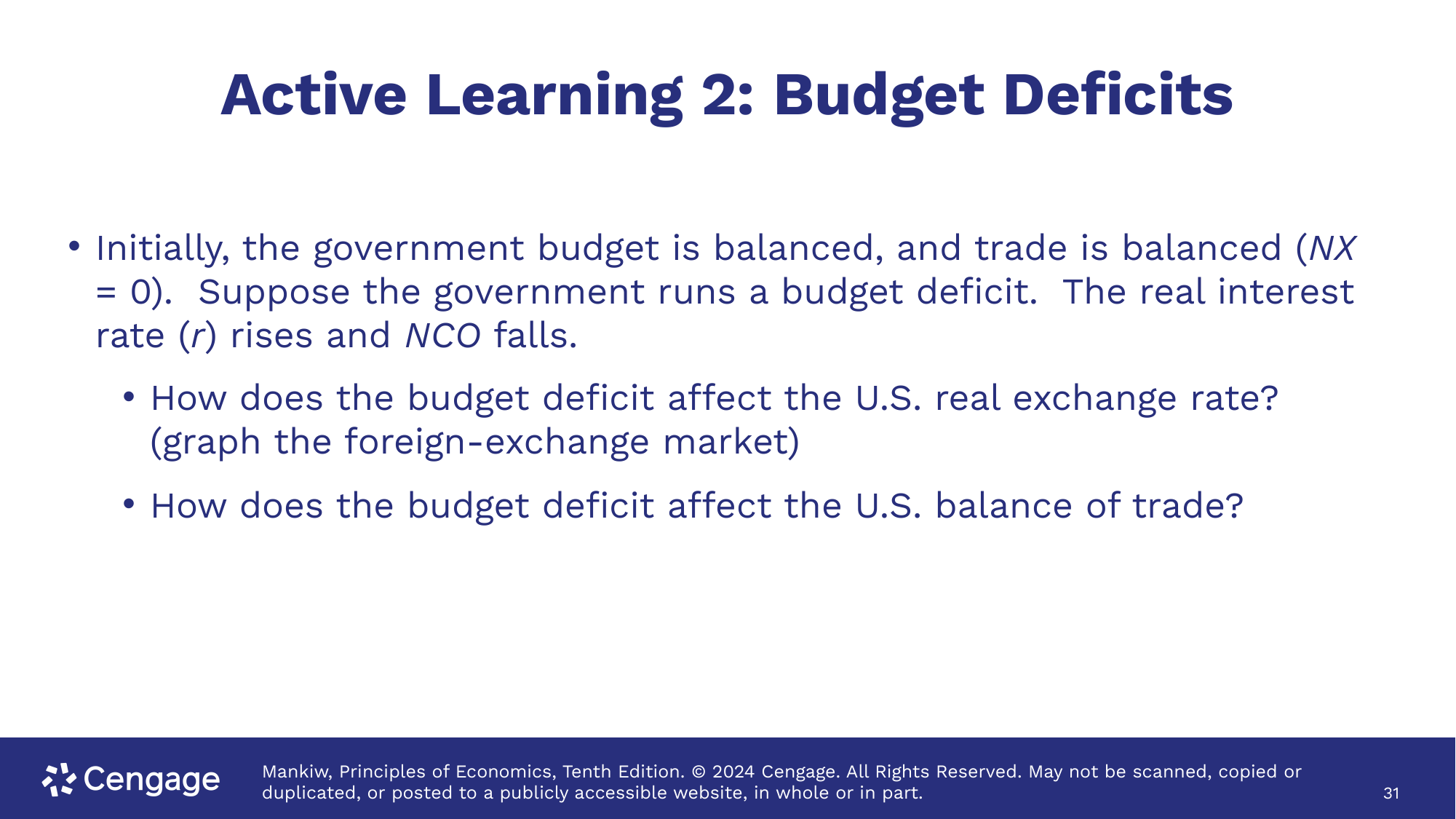

# Active Learning 2: Budget Deficits
Initially, the government budget is balanced, and trade is balanced (NX = 0).  Suppose the government runs a budget deficit.  The real interest rate (r) rises and NCO falls.
How does the budget deficit affect the U.S. real exchange rate? (graph the foreign-exchange market)
How does the budget deficit affect the U.S. balance of trade?